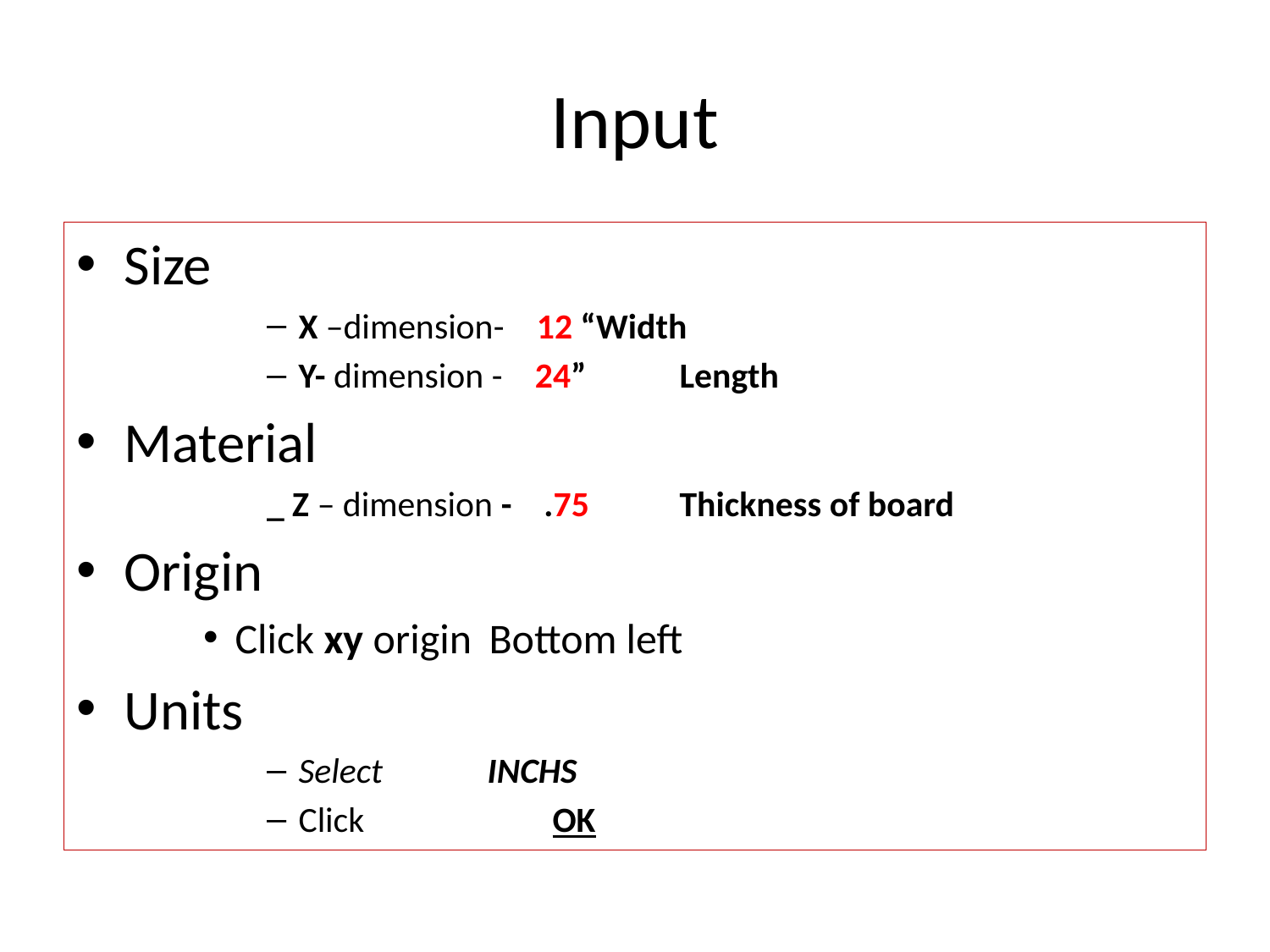

# Input
Size
X –dimension-    12 “Width
Y- dimension -    24”	Length
Material
_ Z – dimension -    .75	Thickness of board
Origin
Click xy origin	Bottom left
Units
Select             INCHS
Click		OK